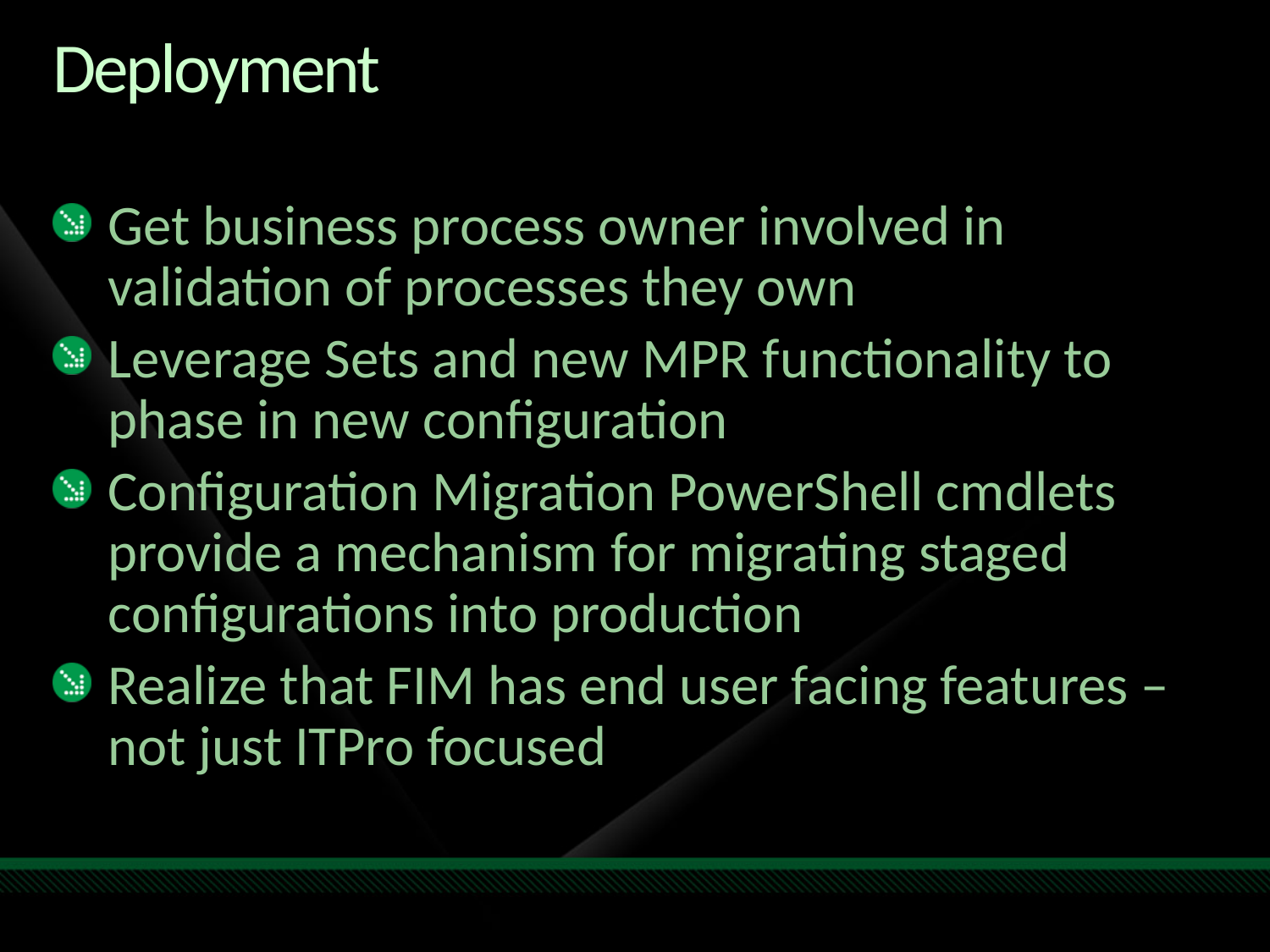

# Deployment
Get business process owner involved in validation of processes they own
Leverage Sets and new MPR functionality to phase in new configuration
Configuration Migration PowerShell cmdlets provide a mechanism for migrating staged configurations into production
Realize that FIM has end user facing features – not just ITPro focused